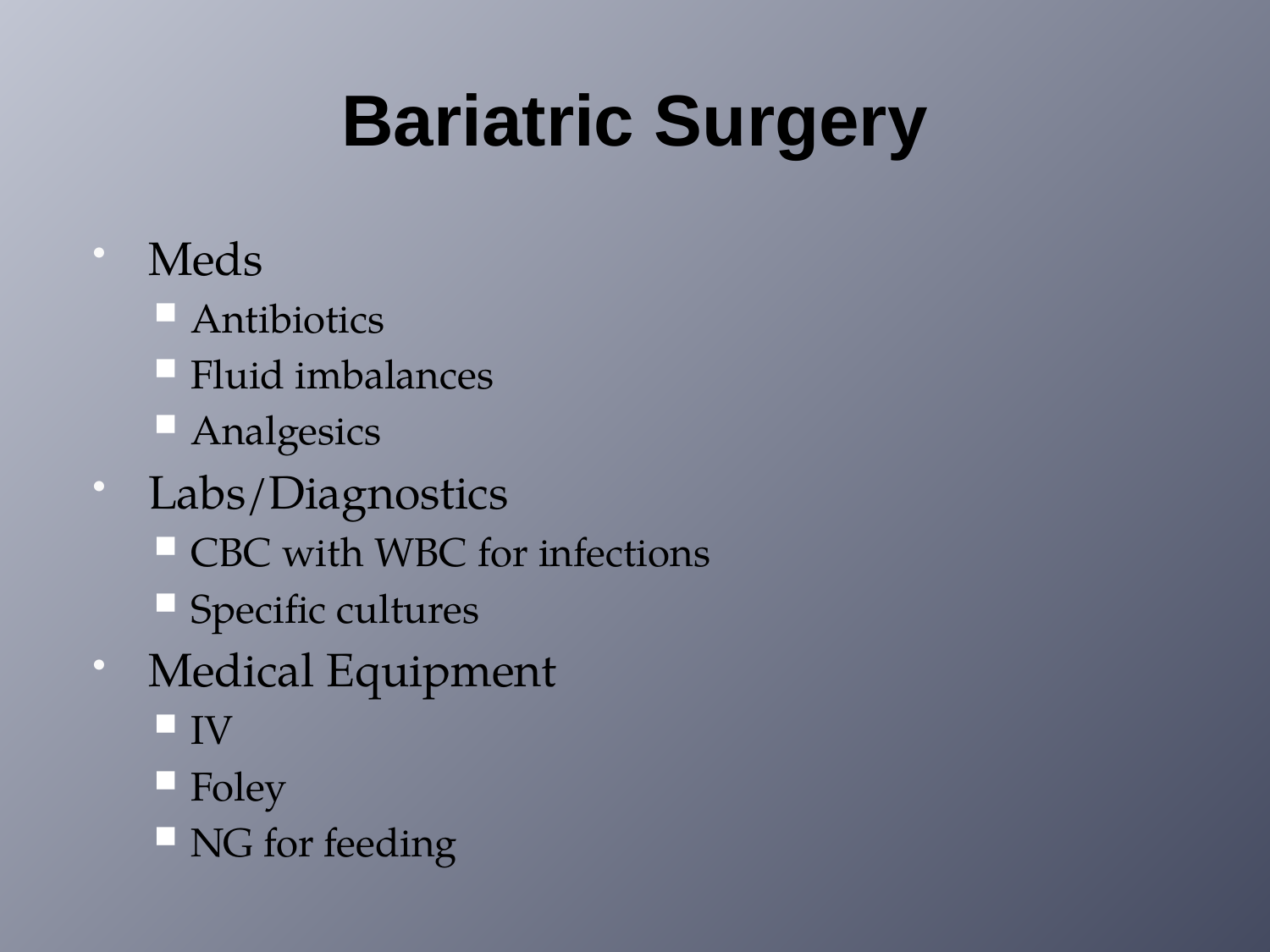

# Bariatric Surgery
Meds
Antibiotics
Fluid imbalances
Analgesics
Labs/Diagnostics
CBC with WBC for infections
Specific cultures
Medical Equipment
IV
Foley
NG for feeding